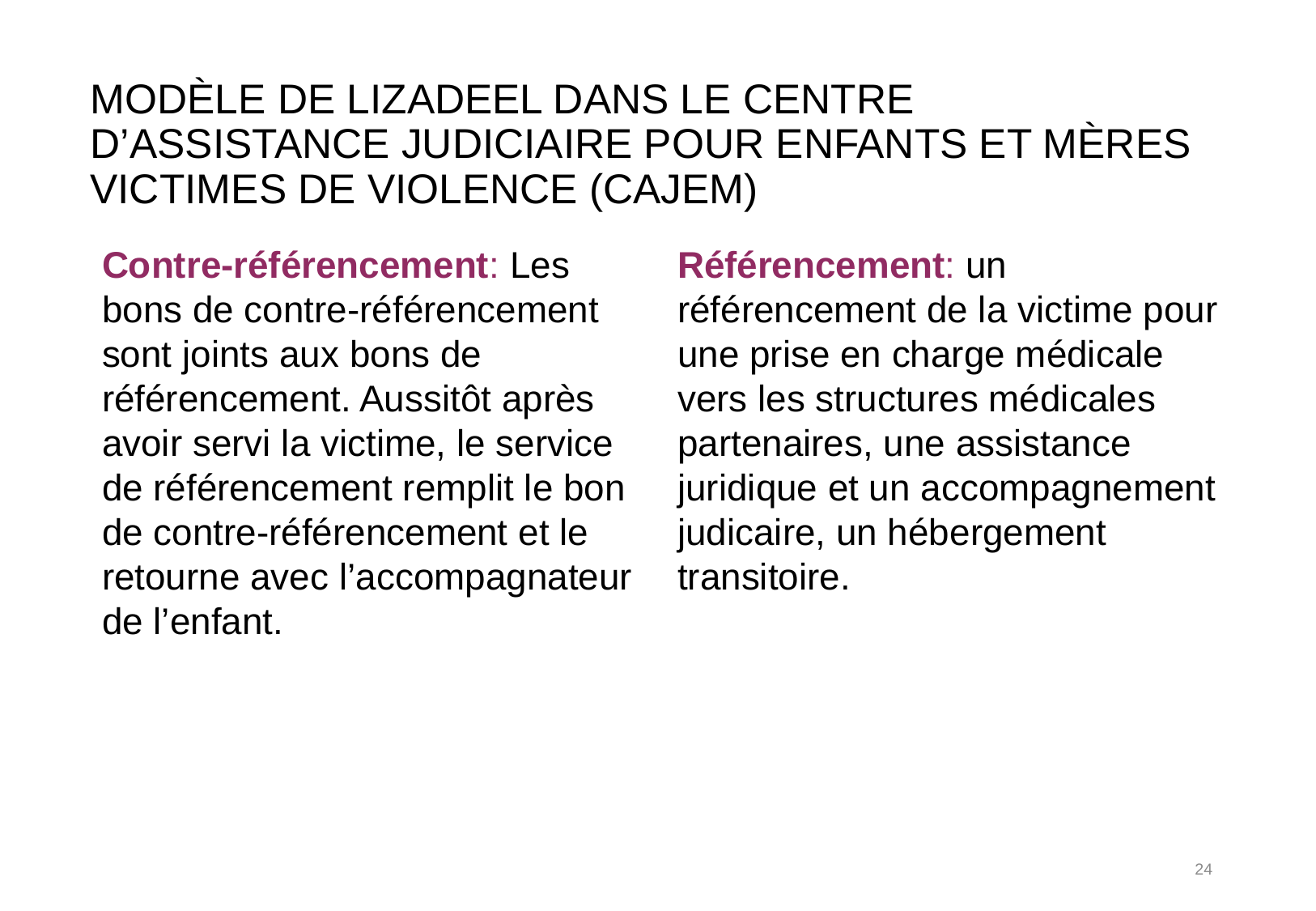

# Modèle de LIZADEEL dans le Centre d’Assistance Judiciaire pour Enfants et Mères victimes de violence (CAJEM)
Contre-référencement: Les bons de contre-référencement sont joints aux bons de référencement. Aussitôt après avoir servi la victime, le service de référencement remplit le bon de contre-référencement et le retourne avec l’accompagnateur de l’enfant.
Référencement: un référencement de la victime pour une prise en charge médicale vers les structures médicales partenaires, une assistance juridique et un accompagnement judicaire, un hébergement transitoire.

24